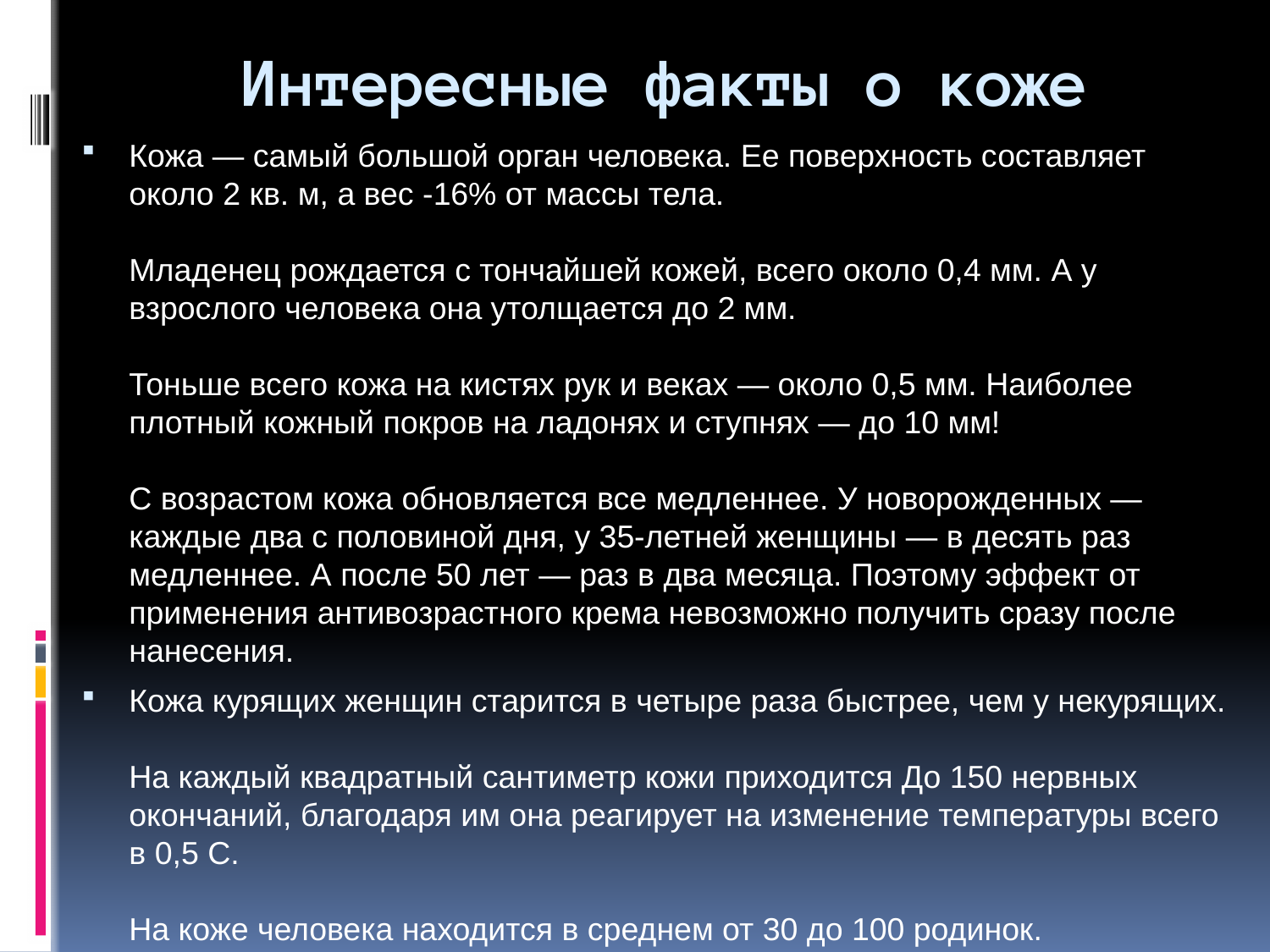

# Интересные факты о коже
Кожа — самый большой орган человека. Ее поверхность составляет около 2 кв. м, а вес -16% от массы тела.
Младенец рождается с тончайшей кожей, всего около 0,4 мм. А у взрослого человека она утолщается до 2 мм.
Тоньше всего кожа на кистях рук и веках — около 0,5 мм. Наиболее плотный кожный покров на ладонях и ступнях — до 10 мм!
С возрастом кожа обновляется все медленнее. У новорожденных — каждые два с половиной дня, у 35-летней женщины — в десять раз медленнее. А после 50 лет — раз в два месяца. Поэтому эффект от применения антивозрастного крема невозможно получить сразу после нанесения.
Кожа курящих женщин старится в четыре раза быстрее, чем у некурящих.
На каждый квадратный сантиметр кожи приходится До 150 нервных окончаний, благодаря им она реагирует на изменение температуры всего в 0,5 С.
На коже человека находится в среднем от 30 до 100 родинок.